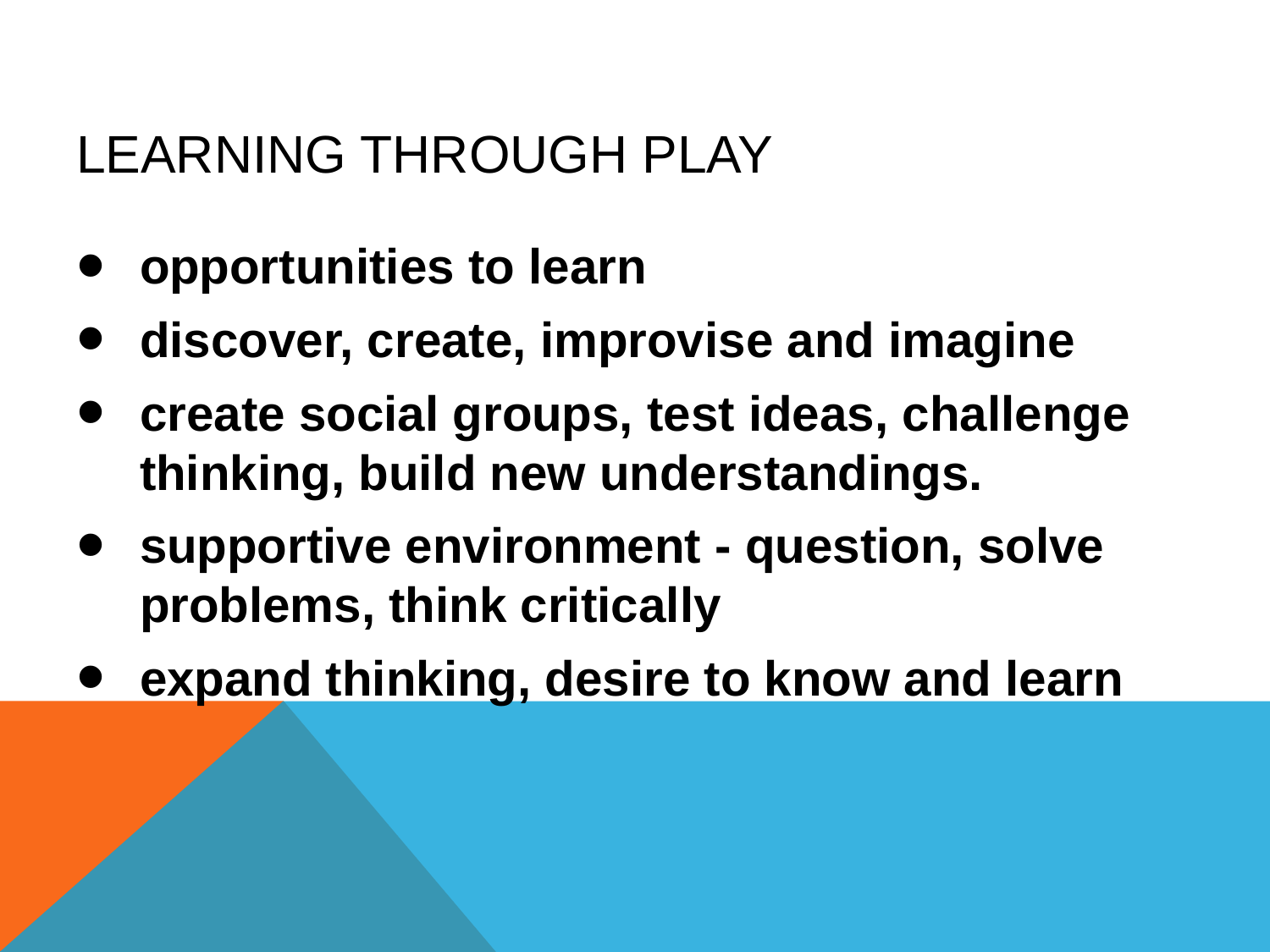

# Learning through play
opportunities to learn
discover, create, improvise and imagine
create social groups, test ideas, challenge thinking, build new understandings.
supportive environment - question, solve problems, think critically
expand thinking, desire to know and learn